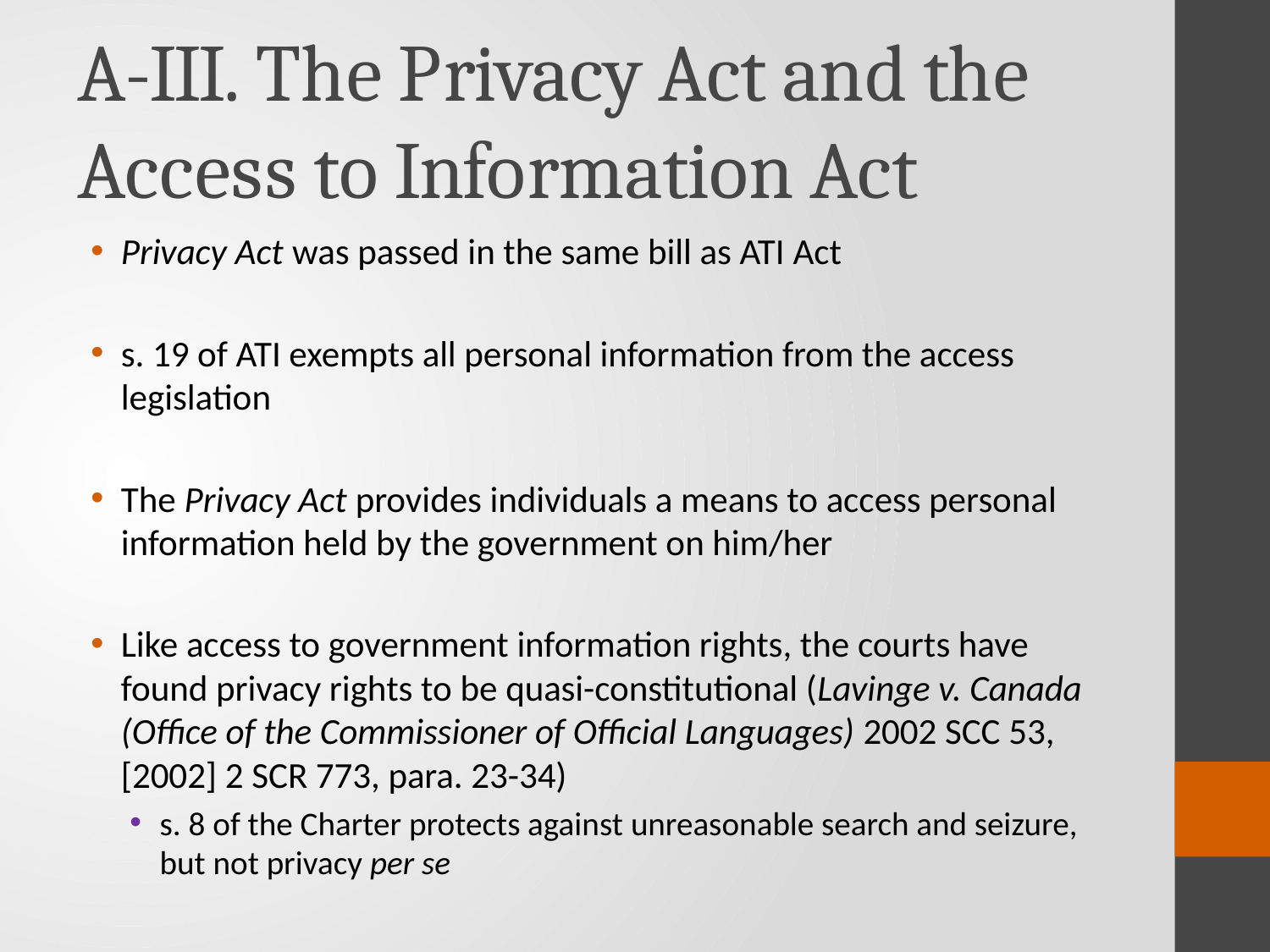

# A-III. The Privacy Act and the Access to Information Act
Privacy Act was passed in the same bill as ATI Act

s. 19 of ATI exempts all personal information from the access legislation

The Privacy Act provides individuals a means to access personal information held by the government on him/her

Like access to government information rights, the courts have found privacy rights to be quasi-constitutional (Lavinge v. Canada (Office of the Commissioner of Official Languages) 2002 SCC 53, [2002] 2 SCR 773, para. 23-34)
s. 8 of the Charter protects against unreasonable search and seizure, but not privacy per se